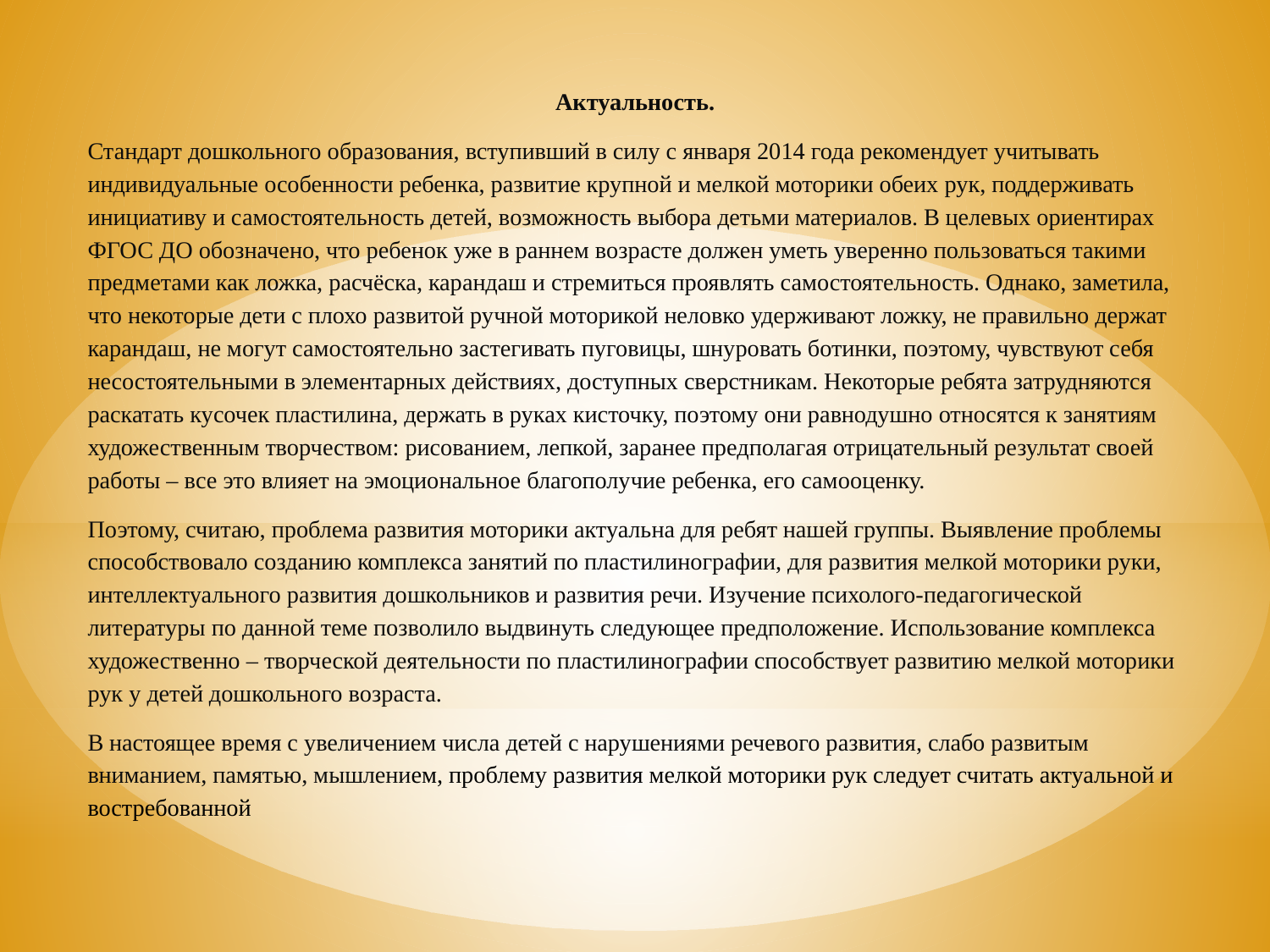

Актуальность.
Стандарт дошкольного образования, вступивший в силу с января 2014 года рекомендует учитывать индивидуальные особенности ребенка, развитие крупной и мелкой моторики обеих рук, поддерживать инициативу и самостоятельность детей, возможность выбора детьми материалов. В целевых ориентирах ФГОС ДО обозначено, что ребенок уже в раннем возрасте должен уметь уверенно пользоваться такими предметами как ложка, расчёска, карандаш и стремиться проявлять самостоятельность. Однако, заметила, что некоторые дети с плохо развитой ручной моторикой неловко удерживают ложку, не правильно держат карандаш, не могут самостоятельно застегивать пуговицы, шнуровать ботинки, поэтому, чувствуют себя несостоятельными в элементарных действиях, доступных сверстникам. Некоторые ребята затрудняются раскатать кусочек пластилина, держать в руках кисточку, поэтому они равнодушно относятся к занятиям художественным творчеством: рисованием, лепкой, заранее предполагая отрицательный результат своей работы – все это влияет на эмоциональное благополучие ребенка, его самооценку.
Поэтому, считаю, проблема развития моторики актуальна для ребят нашей группы. Выявление проблемы способствовало созданию комплекса занятий по пластилинографии, для развития мелкой моторики руки, интеллектуального развития дошкольников и развития речи. Изучение психолого-педагогической литературы по данной теме позволило выдвинуть следующее предположение. Использование комплекса художественно – творческой деятельности по пластилинографии способствует развитию мелкой моторики рук у детей дошкольного возраста.
В настоящее время с увеличением числа детей с нарушениями речевого развития, слабо развитым вниманием, памятью, мышлением, проблему развития мелкой моторики рук следует считать актуальной и востребованной